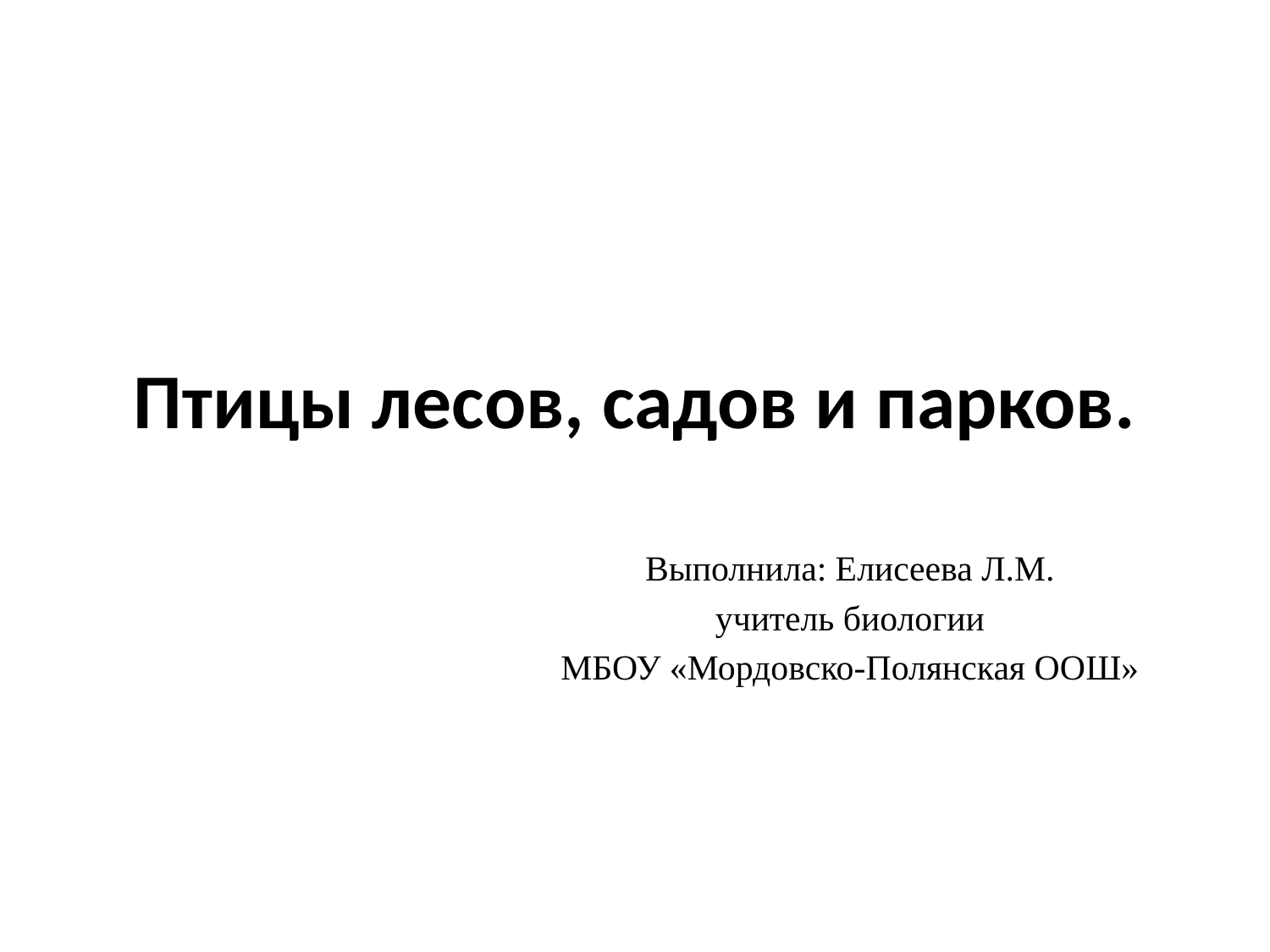

# Птицы лесов, садов и парков.
Выполнила: Елисеева Л.М.
учитель биологии
МБОУ «Мордовско-Полянская ООШ»